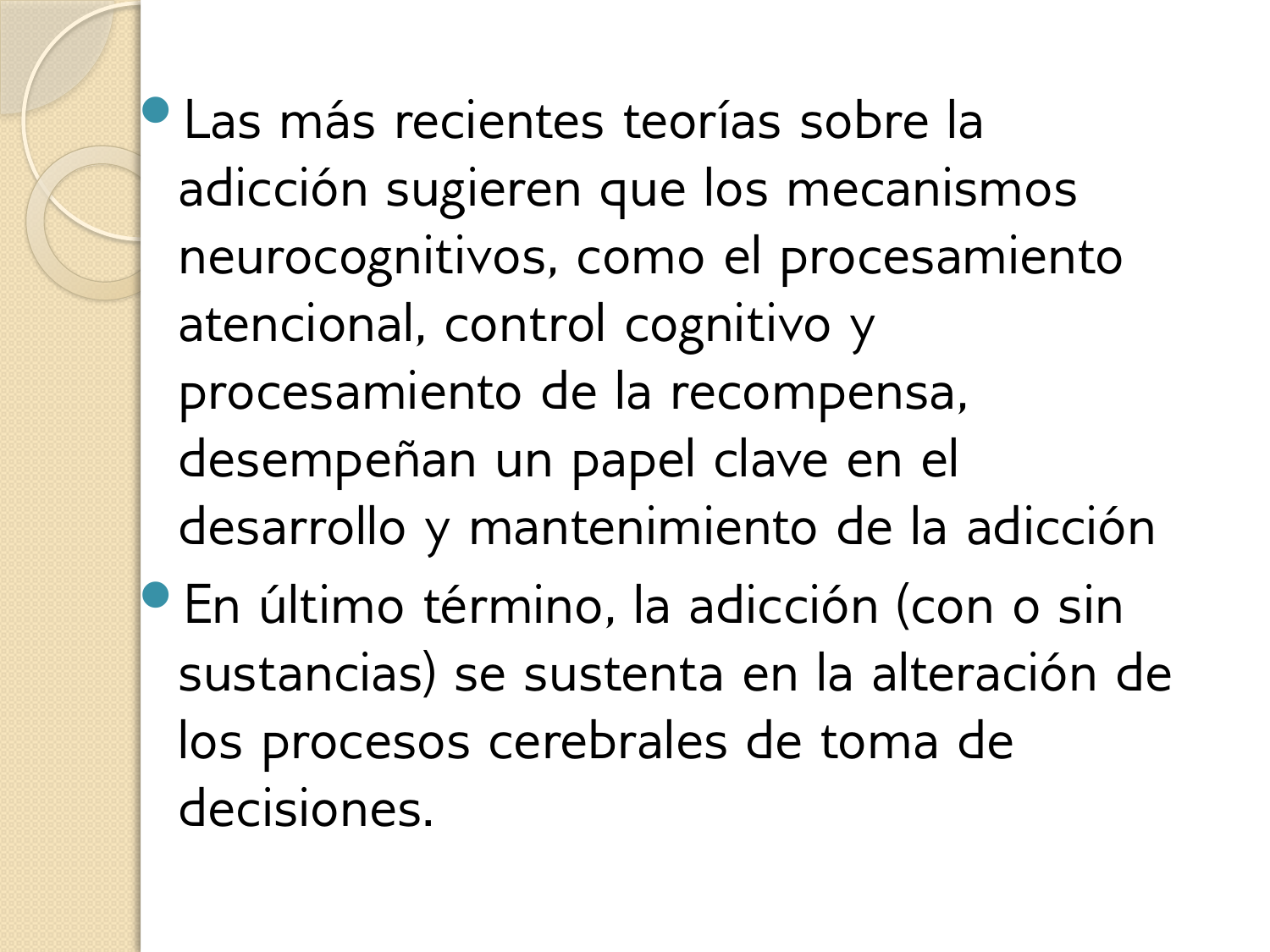

Las más recientes teorías sobre la adicción sugieren que los mecanismos neurocognitivos, como el procesamiento atencional, control cognitivo y procesamiento de la recompensa, desempeñan un papel clave en el desarrollo y mantenimiento de la adicción
En último término, la adicción (con o sin sustancias) se sustenta en la alteración de los procesos cerebrales de toma de decisiones.